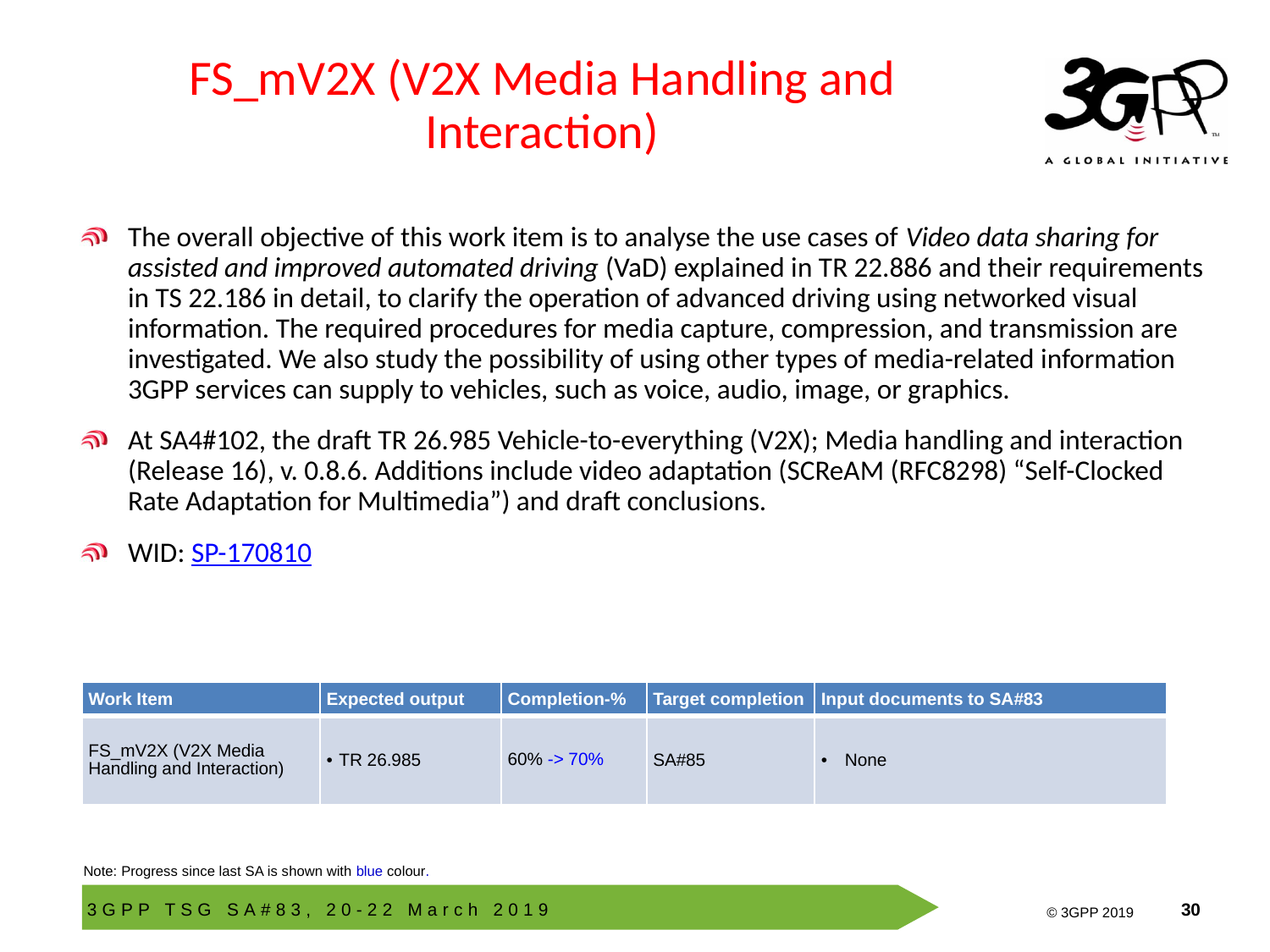

# FS_mV2X (V2X Media Handling and Interaction)
The overall objective of this work item is to analyse the use cases of Video data sharing for assisted and improved automated driving (VaD) explained in TR 22.886 and their requirements in TS 22.186 in detail, to clarify the operation of advanced driving using networked visual information. The required procedures for media capture, compression, and transmission are investigated. We also study the possibility of using other types of media-related information 3GPP services can supply to vehicles, such as voice, audio, image, or graphics.
At SA4#102, the draft TR 26.985 Vehicle-to-everything (V2X); Media handling and interaction (Release 16), v. 0.8.6. Additions include video adaptation (SCReAM (RFC8298) “Self-Clocked Rate Adaptation for Multimedia”) and draft conclusions.
WID: SP-170810
| Work Item | Expected output | Completion-% | Target completion | Input documents to SA#83 |
| --- | --- | --- | --- | --- |
| FS\_mV2X (V2X Media Handling and Interaction) | TR 26.985 | 60% -> 70% | SA#85 | None |
Note: Progress since last SA is shown with blue colour.